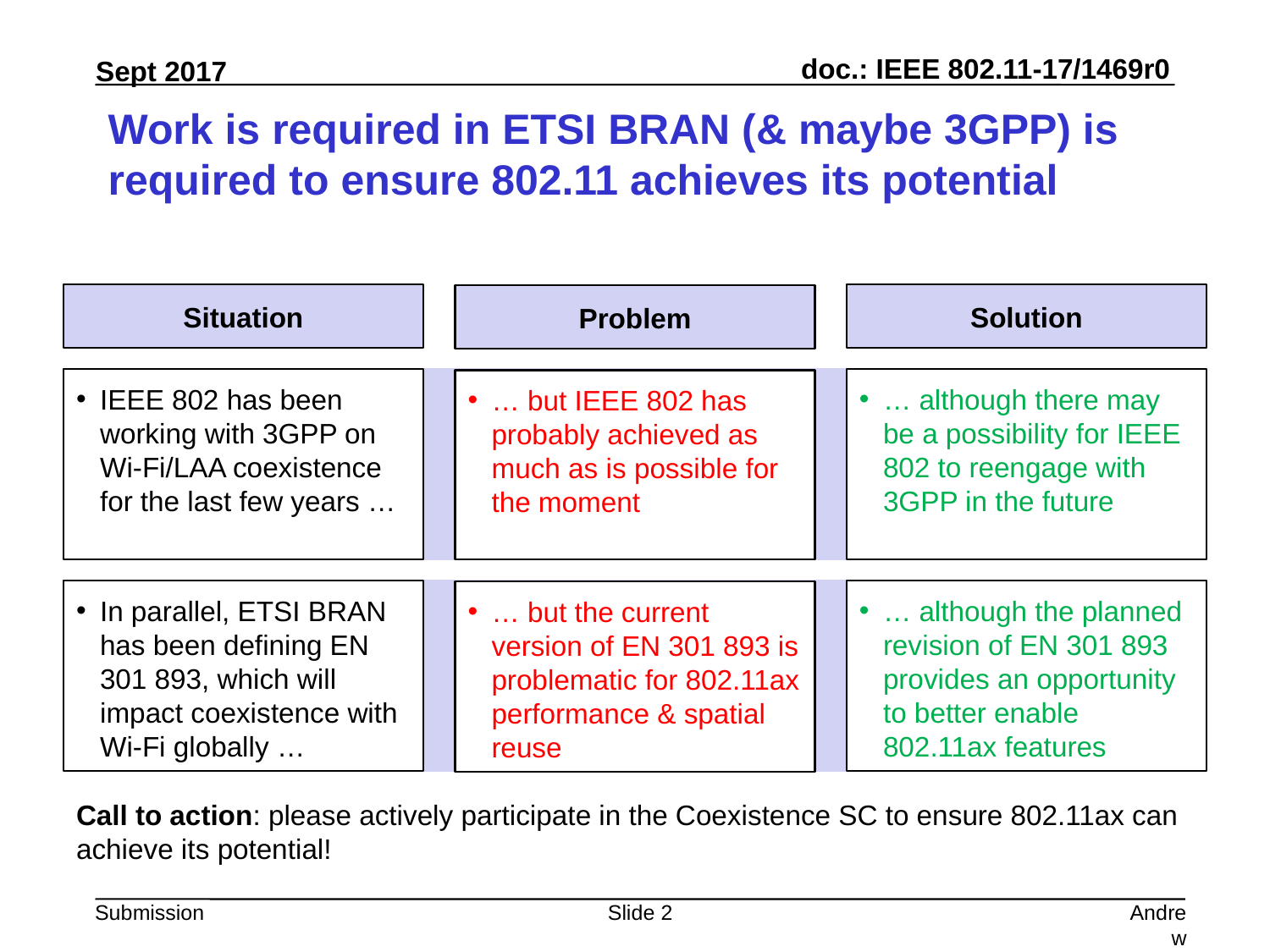

# Work is required in ETSI BRAN (& maybe 3GPP) is required to ensure 802.11 achieves its potential
Situation
Solution
Problem

IEEE 802 has been working with 3GPP on Wi-Fi/LAA coexistence for the last few years …
… although there may be a possibility for IEEE 802 to reengage with 3GPP in the future
… but IEEE 802 has probably achieved as much as is possible for the moment

In parallel, ETSI BRAN has been defining EN 301 893, which will impact coexistence with Wi-Fi globally …
… although the planned revision of EN 301 893 provides an opportunity to better enable 802.11ax features
… but the current version of EN 301 893 is problematic for 802.11ax performance & spatial reuse
Call to action: please actively participate in the Coexistence SC to ensure 802.11ax can achieve its potential!
Slide 2
Andrew Myles, Cisco